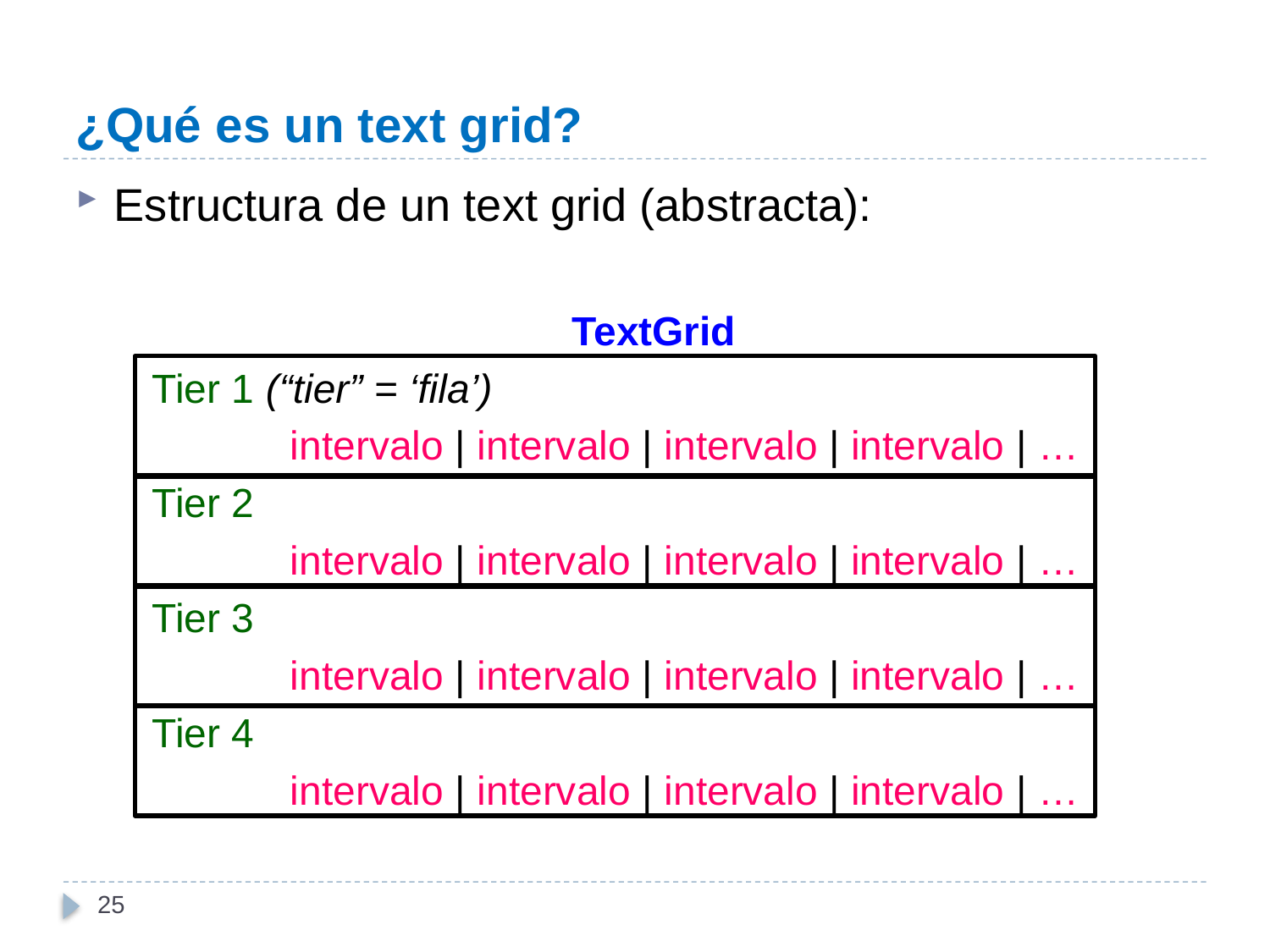

# ¿Qué es un text grid?
Estructura de un text grid (abstracta):

TextGrid
	Tier 1 (“tier” = ‘fila’)
		 intervalo | intervalo | intervalo | intervalo | …
	Tier 2
		 intervalo | intervalo | intervalo | intervalo | …
	Tier 3
		 intervalo | intervalo | intervalo | intervalo | …
	Tier 4
		 intervalo | intervalo | intervalo | intervalo | …

25